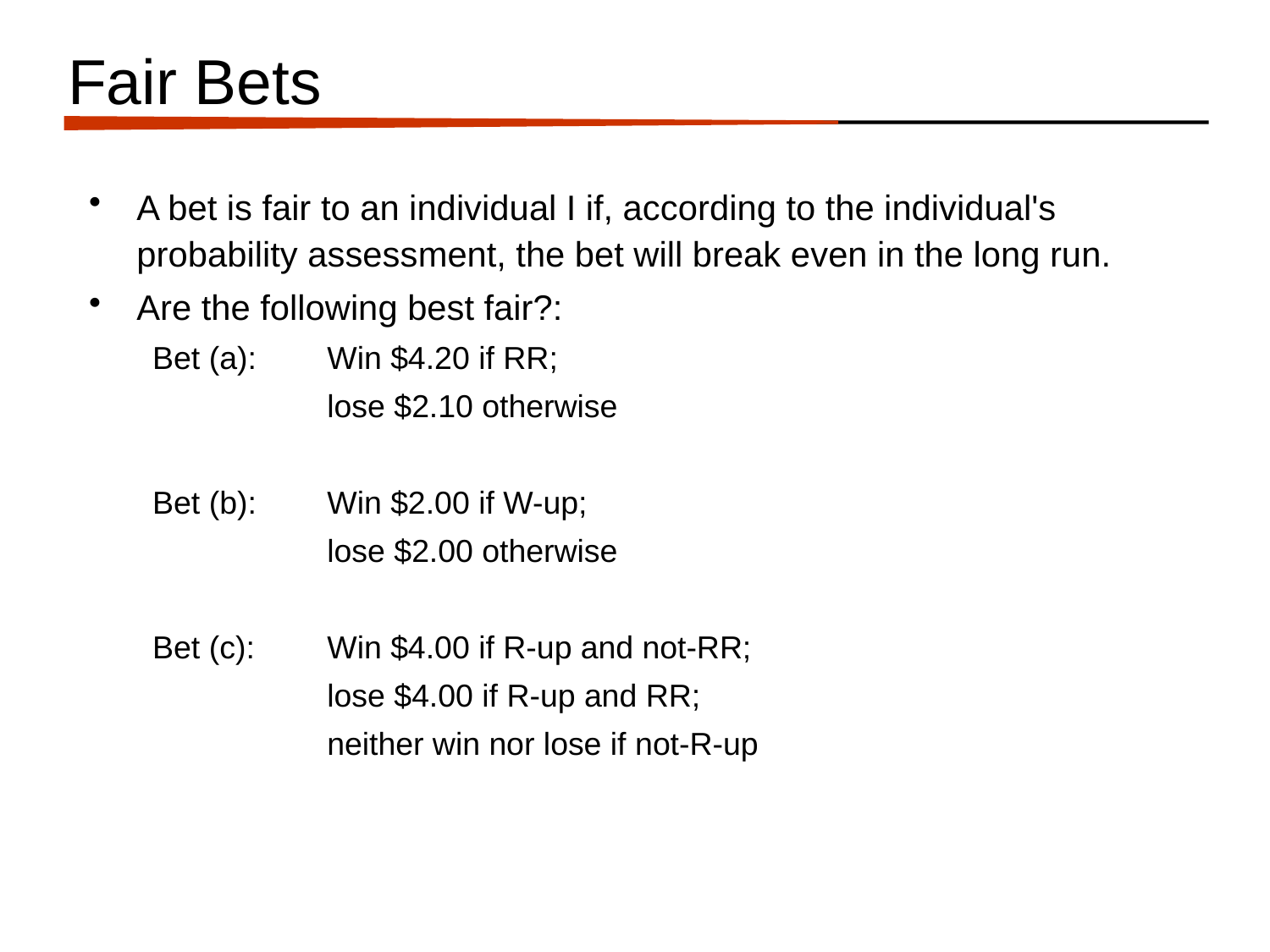

# Fair Bets
A bet is fair to an individual I if, according to the individual's probability assessment, the bet will break even in the long run.
Are the following best fair?:
Bet (a): 	Win $4.20 if RR;
		lose $2.10 otherwise

Bet (b): 	Win $2.00 if W-up;
	 	lose $2.00 otherwise

Bet (c): 	Win $4.00 if R-up and not-RR;
	 	lose $4.00 if R-up and RR;
	 	neither win nor lose if not-R-up